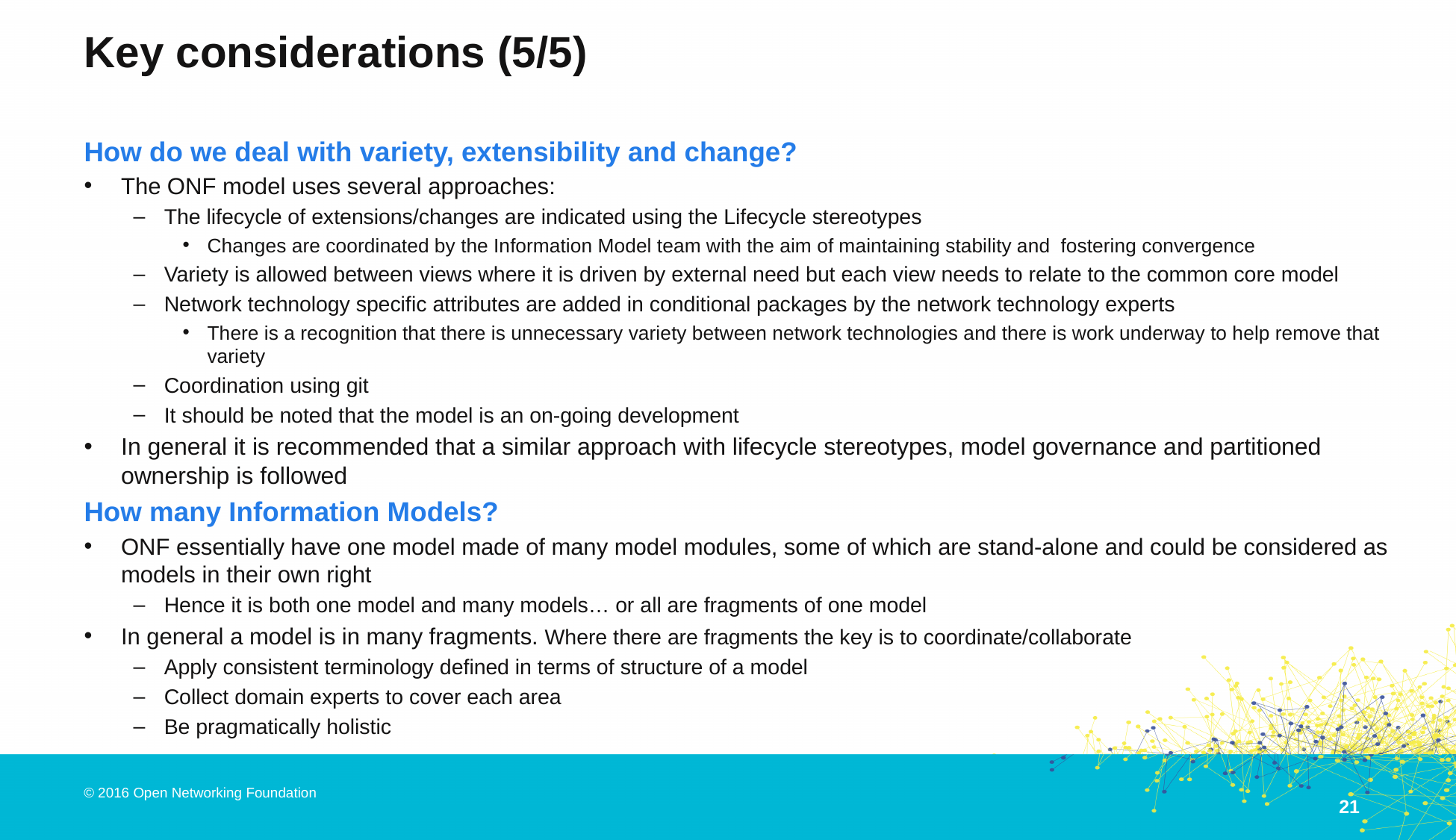

# Key considerations (5/5)
How do we deal with variety, extensibility and change?
The ONF model uses several approaches:
The lifecycle of extensions/changes are indicated using the Lifecycle stereotypes
Changes are coordinated by the Information Model team with the aim of maintaining stability and  fostering convergence
Variety is allowed between views where it is driven by external need but each view needs to relate to the common core model
Network technology specific attributes are added in conditional packages by the network technology experts
There is a recognition that there is unnecessary variety between network technologies and there is work underway to help remove that variety
Coordination using git
It should be noted that the model is an on-going development
In general it is recommended that a similar approach with lifecycle stereotypes, model governance and partitioned ownership is followed
How many Information Models?
ONF essentially have one model made of many model modules, some of which are stand-alone and could be considered as models in their own right
Hence it is both one model and many models… or all are fragments of one model
In general a model is in many fragments. Where there are fragments the key is to coordinate/collaborate
Apply consistent terminology defined in terms of structure of a model
Collect domain experts to cover each area
Be pragmatically holistic

21